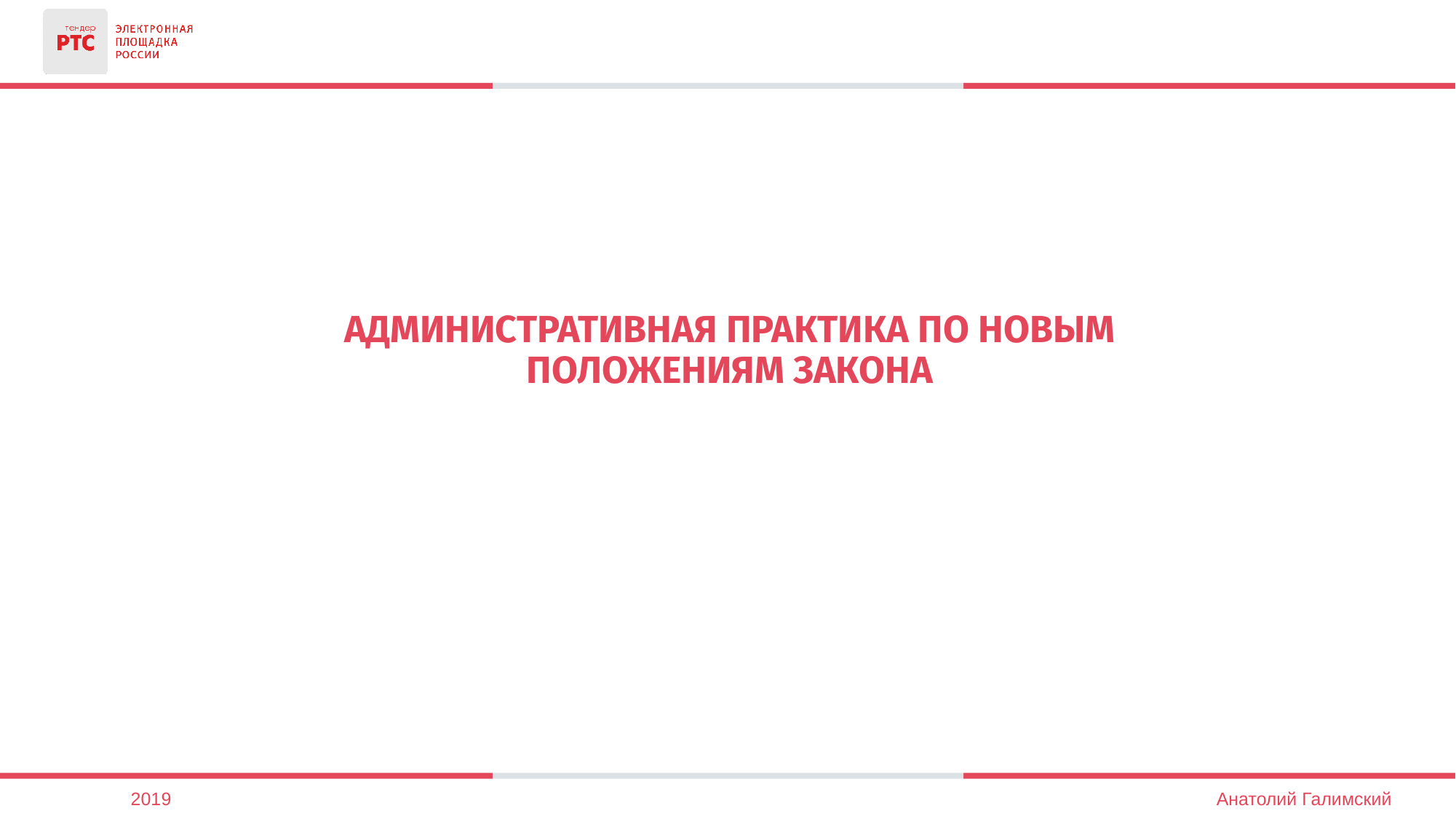

Административная практика по новым положениям закона
2019
Анатолий Галимский